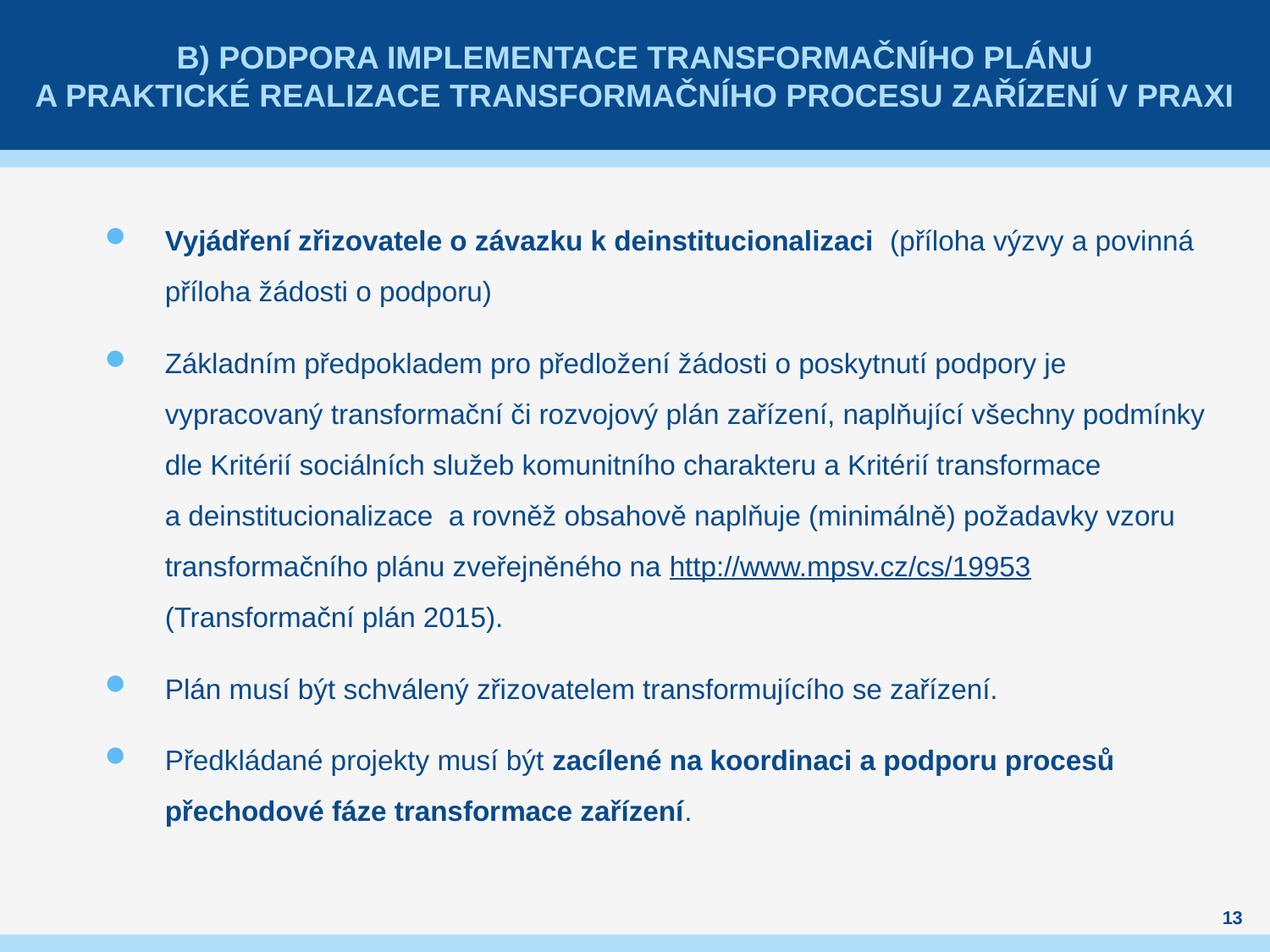

# B) Podpora implementace transformačního plánu a praktické realizace transformačního procesu zařízení v praxi
Vyjádření zřizovatele o závazku k deinstitucionalizaci  (příloha výzvy a povinná příloha žádosti o podporu)
Základním předpokladem pro předložení žádosti o poskytnutí podpory je vypracovaný transformační či rozvojový plán zařízení, naplňující všechny podmínky dle Kritérií sociálních služeb komunitního charakteru a Kritérií transformace
a deinstitucionalizace  a rovněž obsahově naplňuje (minimálně) požadavky vzoru transformačního plánu zveřejněného na http://www.mpsv.cz/cs/19953 (Transformační plán 2015).
Plán musí být schválený zřizovatelem transformujícího se zařízení.
Předkládané projekty musí být zacílené na koordinaci a podporu procesů přechodové fáze transformace zařízení.

13